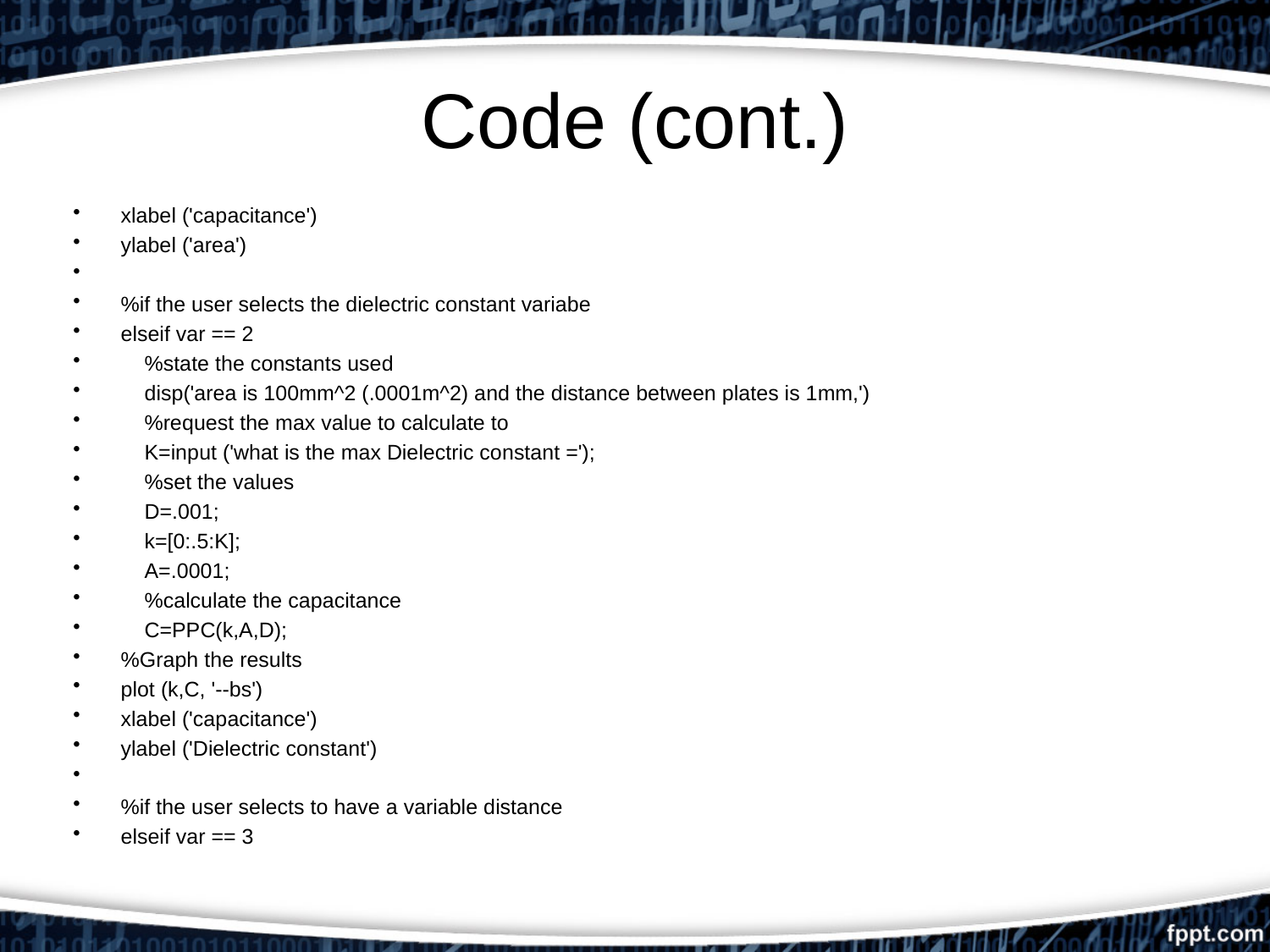

# Code (cont.)

xlabel ('capacitance')
ylabel ('area')

%if the user selects the dielectric constant variabe
elseif var == 2
    %state the constants used
    disp('area is 100mm^2 (.0001m^2) and the distance between plates is 1mm,')
    %request the max value to calculate to
    K=input ('what is the max Dielectric constant =');
    %set the values
    D=.001;
    k=[0:.5:K];
    A=.0001;
    %calculate the capacitance
    C=PPC(k,A,D);
%Graph the results
plot (k,C, '--bs')
xlabel ('capacitance')
ylabel ('Dielectric constant')

%if the user selects to have a variable distance
elseif var == 3